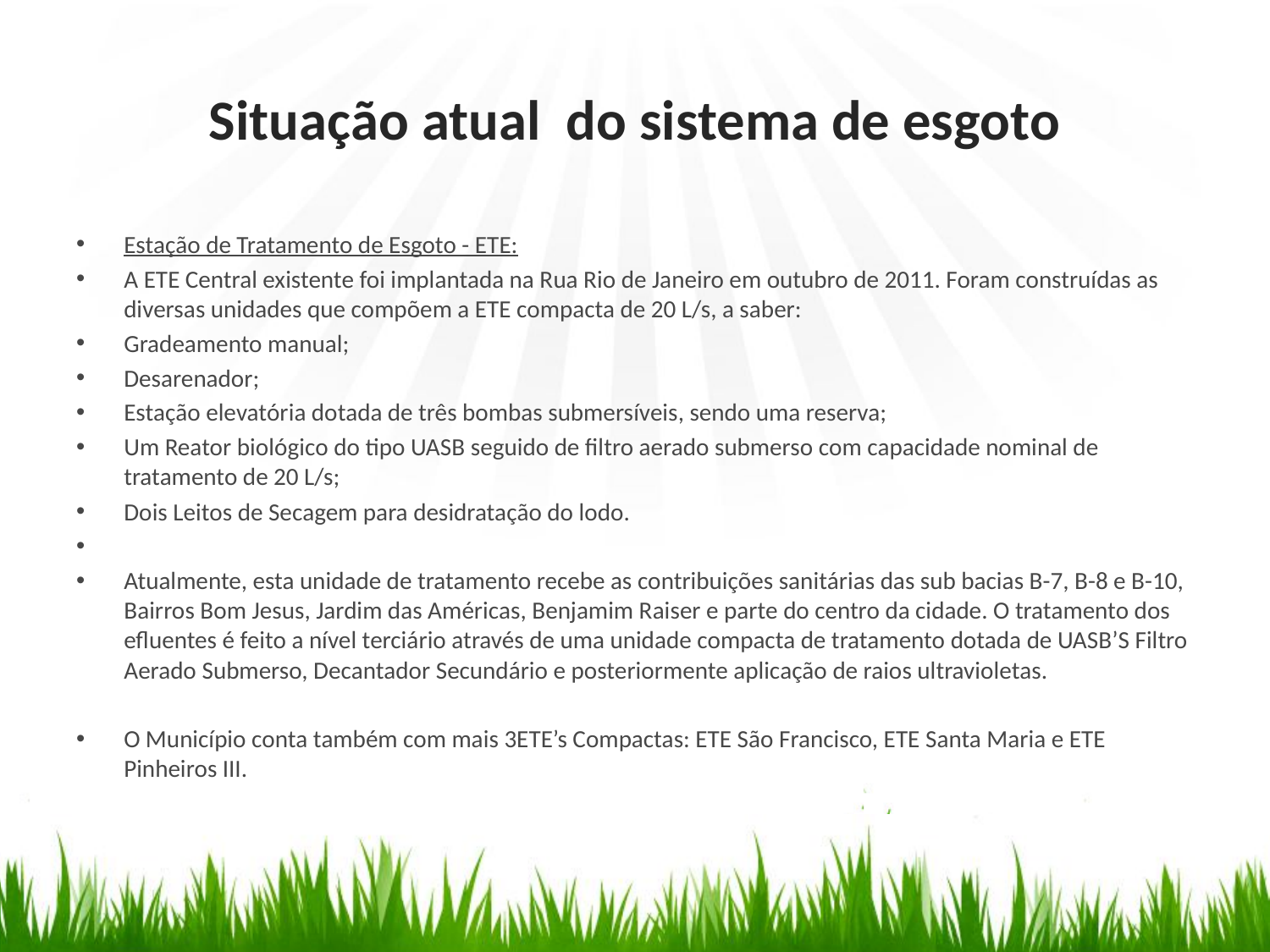

# Situação atual  do sistema de esgoto
Estação de Tratamento de Esgoto - ETE:
A ETE Central existente foi implantada na Rua Rio de Janeiro em outubro de 2011. Foram construídas as diversas unidades que compõem a ETE compacta de 20 L/s, a saber:
Gradeamento manual;
Desarenador;
Estação elevatória dotada de três bombas submersíveis, sendo uma reserva;
Um Reator biológico do tipo UASB seguido de filtro aerado submerso com capacidade nominal de tratamento de 20 L/s;
Dois Leitos de Secagem para desidratação do lodo.

Atualmente, esta unidade de tratamento recebe as contribuições sanitárias das sub bacias B-7, B-8 e B-10, Bairros Bom Jesus, Jardim das Américas, Benjamim Raiser e parte do centro da cidade. O tratamento dos efluentes é feito a nível terciário através de uma unidade compacta de tratamento dotada de UASB’S Filtro Aerado Submerso, Decantador Secundário e posteriormente aplicação de raios ultravioletas.

O Município conta também com mais 3ETE’s Compactas: ETE São Francisco, ETE Santa Maria e ETE Pinheiros III.